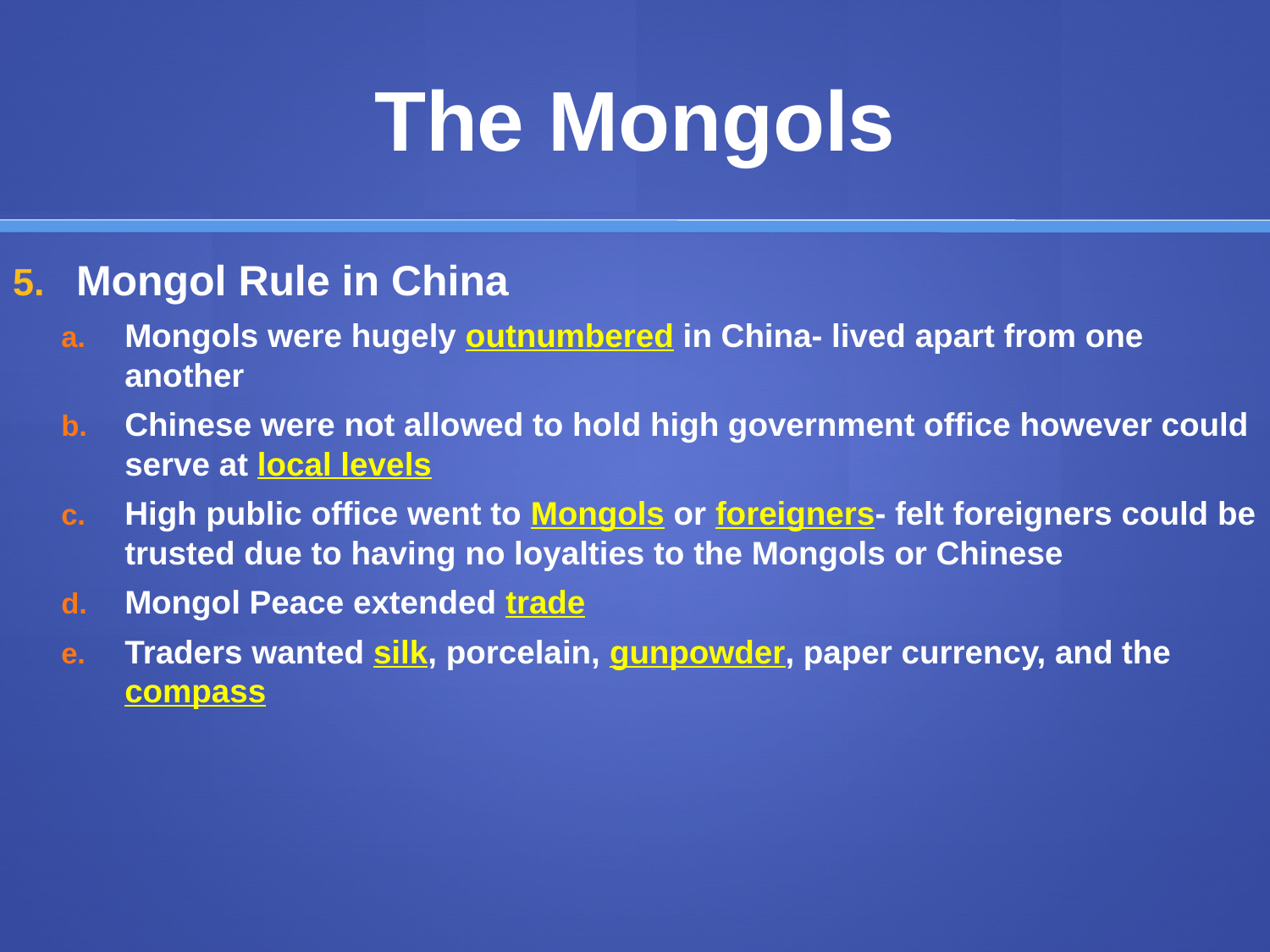

# The Mongols
Mongol Rule in China
Mongols were hugely outnumbered in China- lived apart from one another
Chinese were not allowed to hold high government office however could serve at local levels
High public office went to Mongols or foreigners- felt foreigners could be trusted due to having no loyalties to the Mongols or Chinese
Mongol Peace extended trade
Traders wanted silk, porcelain, gunpowder, paper currency, and the compass